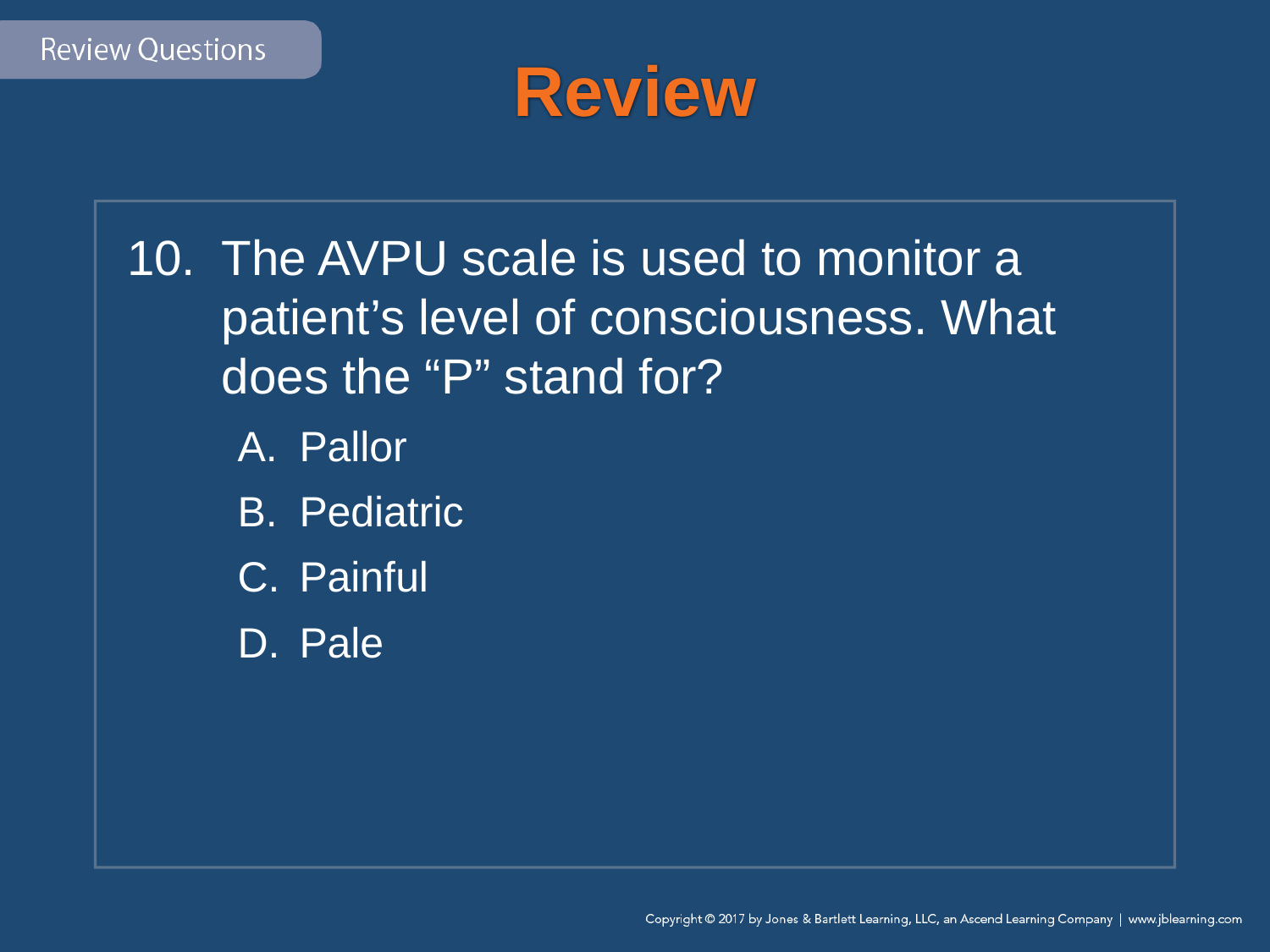

# Review
The AVPU scale is used to monitor a patient’s level of consciousness. What does the “P” stand for?
Pallor
Pediatric
Painful
Pale